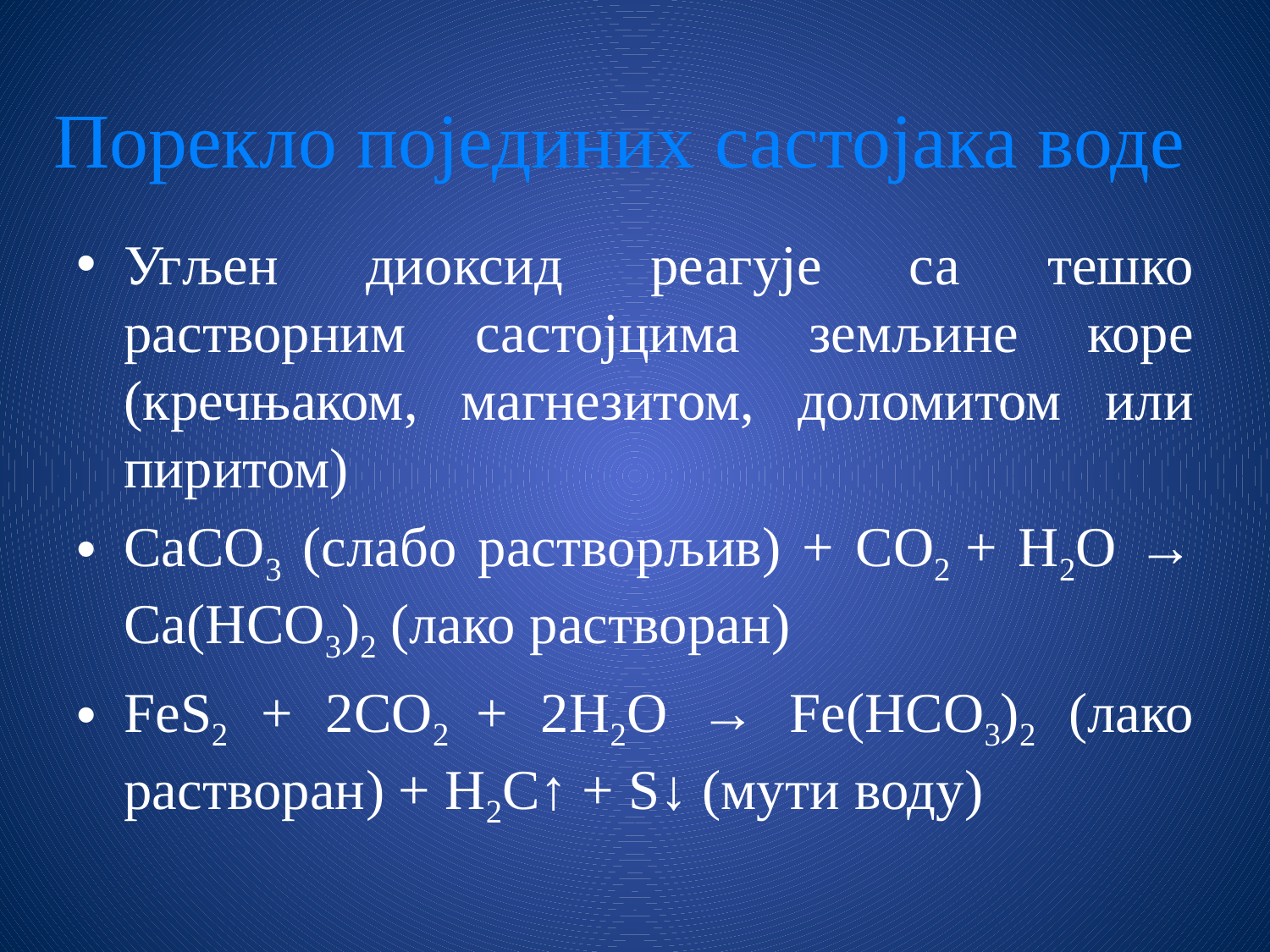

# Порекло појединих састојака воде
Угљен диоксид реагује са тешко растворним састојцима земљине коре (кречњаком, магнезитом, доломитом или пиритом)
CаCО3 (слабо растворљив) + CО2 + H2О → Cа(HCО3)2 (лако растворан)
FеS2 + 2CО2 + 2H2О → Fе(HCО3)2 (лако растворан) + H2С↑ + S↓ (мути воду)